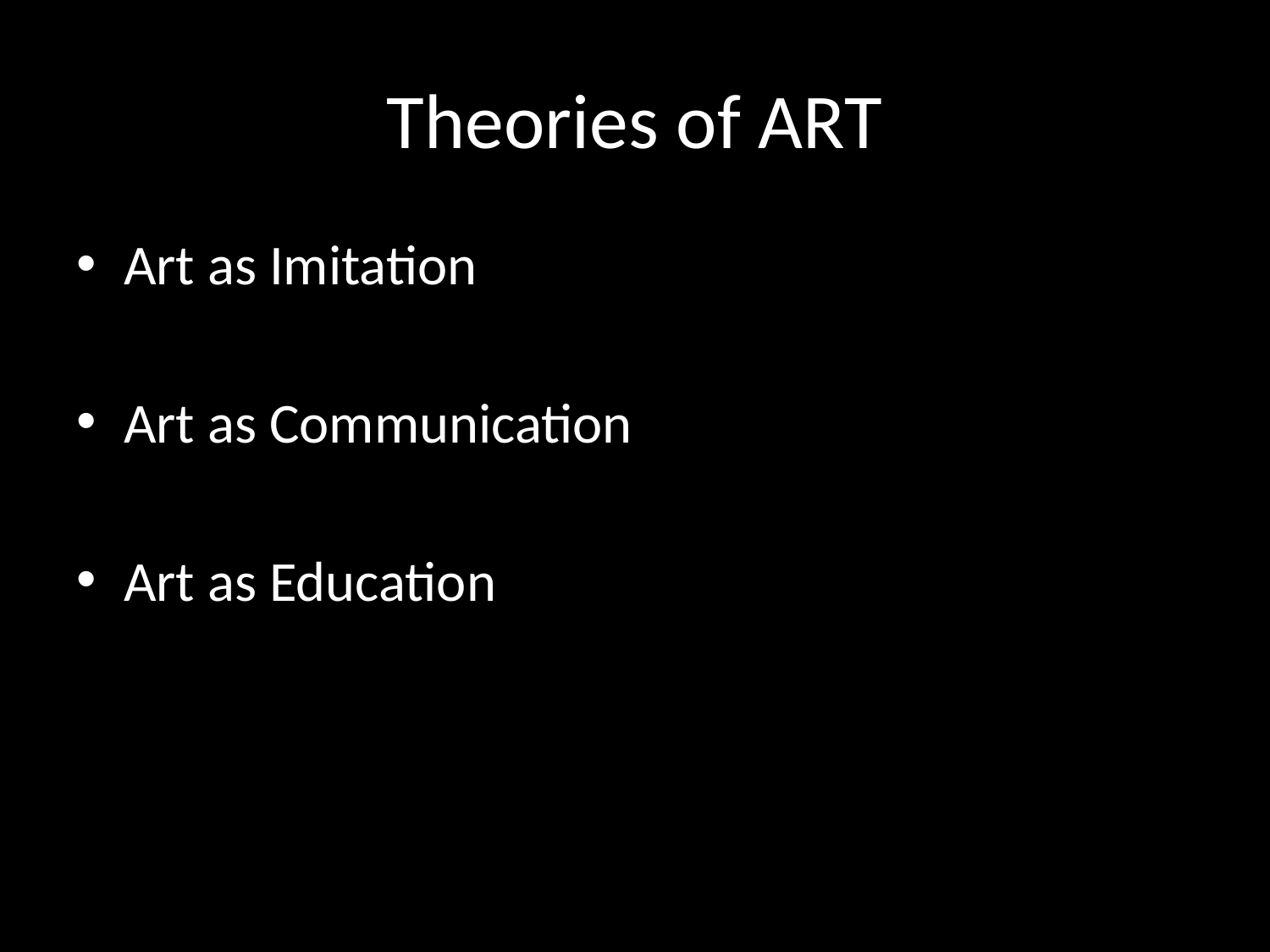

# Theories of ART
Art as Imitation

Art as Communication

Art as Education